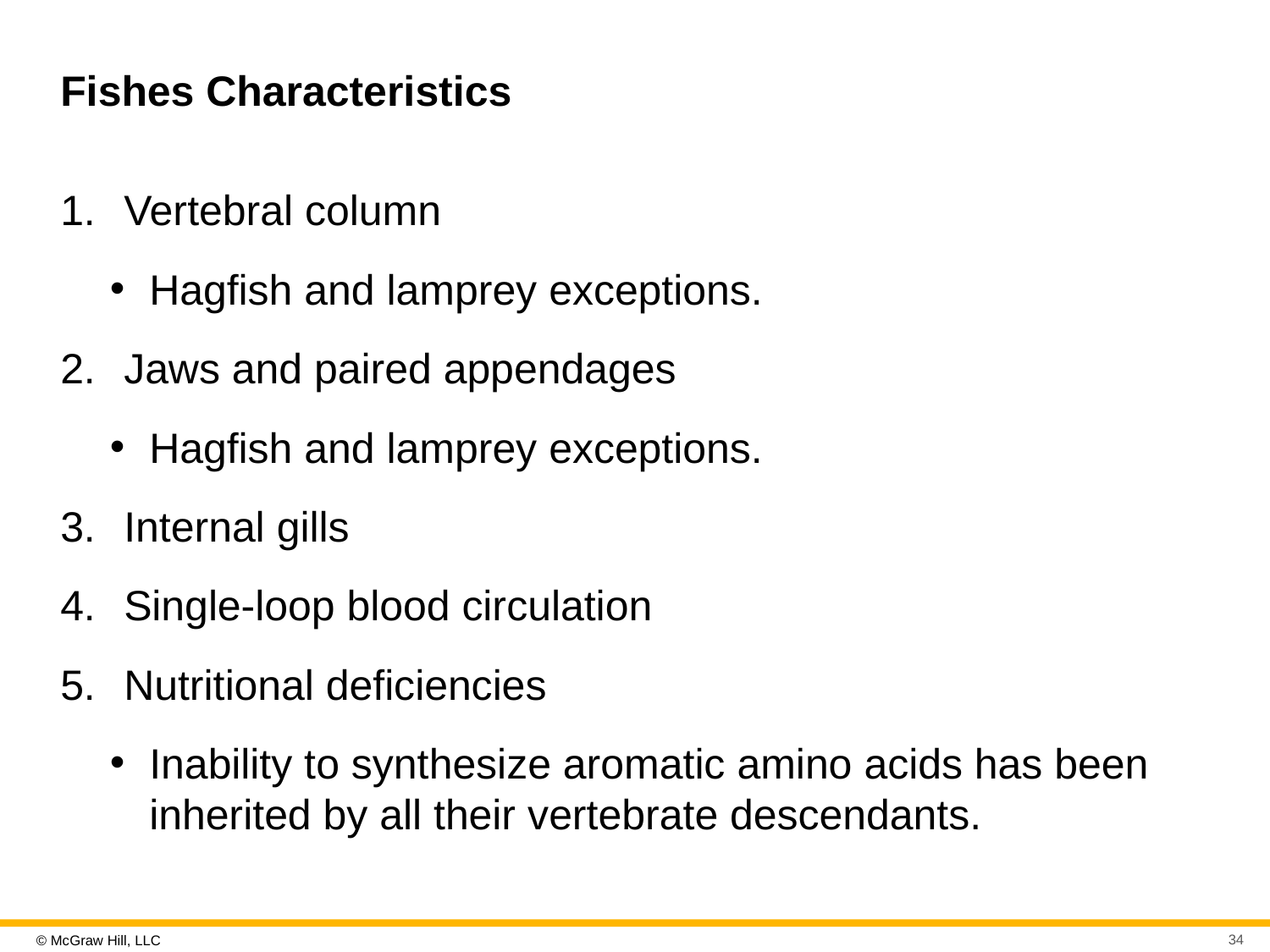

# Fishes Characteristics
Vertebral column
Hagfish and lamprey exceptions.
Jaws and paired appendages
Hagfish and lamprey exceptions.
Internal gills
Single-loop blood circulation
Nutritional deficiencies
Inability to synthesize aromatic amino acids has been inherited by all their vertebrate descendants.
34